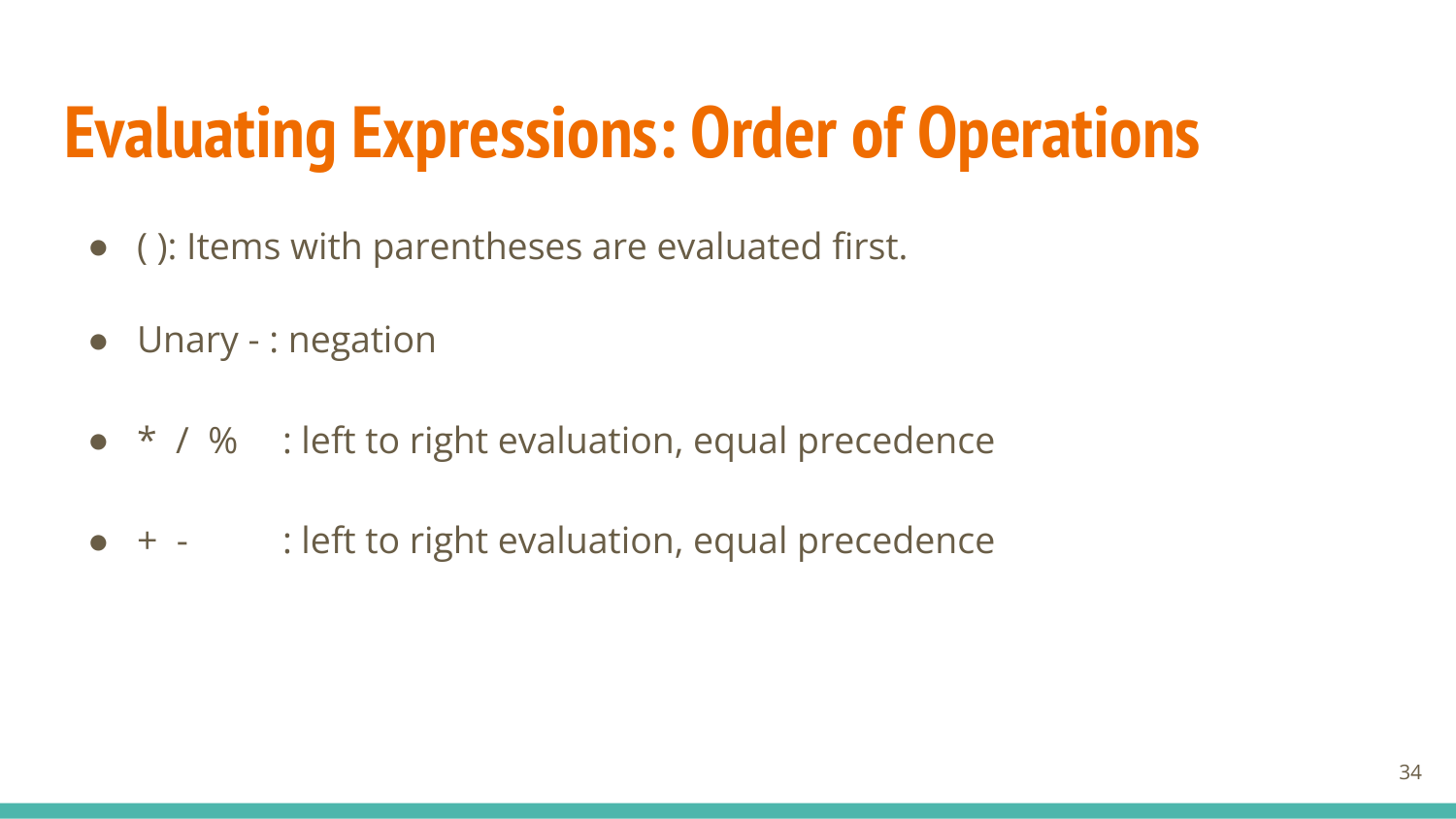

# Evaluating Expressions: Order of Operations
( ): Items with parentheses are evaluated first.
Unary - : negation
*  /  %	: left to right evaluation, equal precedence
+  -   	: left to right evaluation, equal precedence

34